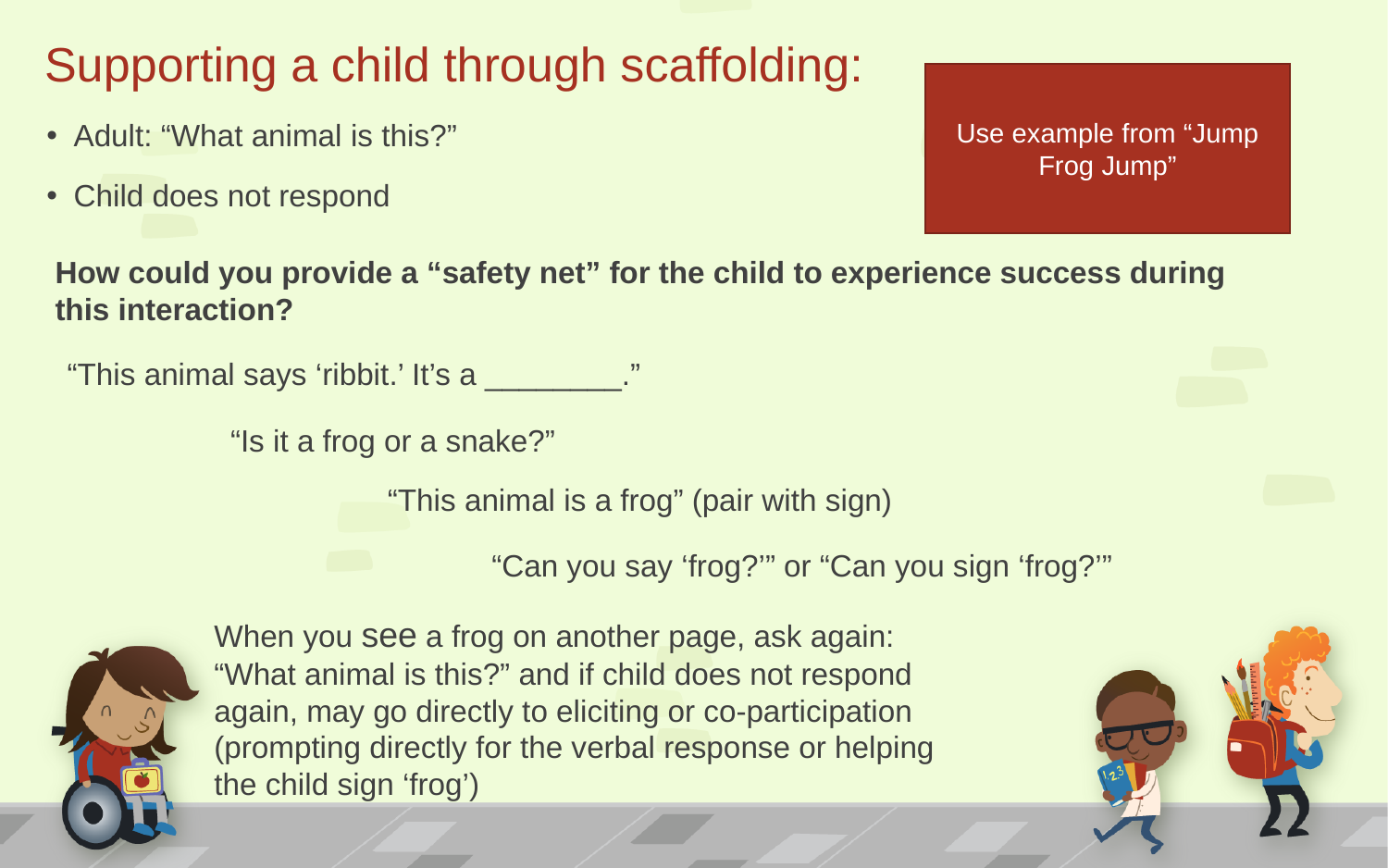

# Supporting a child through scaffolding:
Use example from “Jump Frog Jump”
Adult: “What animal is this?”
Child does not respond

How could you provide a “safety net” for the child to experience success during this interaction?

“This animal says ‘ribbit.’ It’s a ________.”
“Is it a frog or a snake?”
“This animal is a frog” (pair with sign)
“Can you say ‘frog?’” or “Can you sign ‘frog?’”
When you see a frog on another page, ask again: “What animal is this?” and if child does not respond again, may go directly to eliciting or co-participation (prompting directly for the verbal response or helping the child sign ‘frog’)